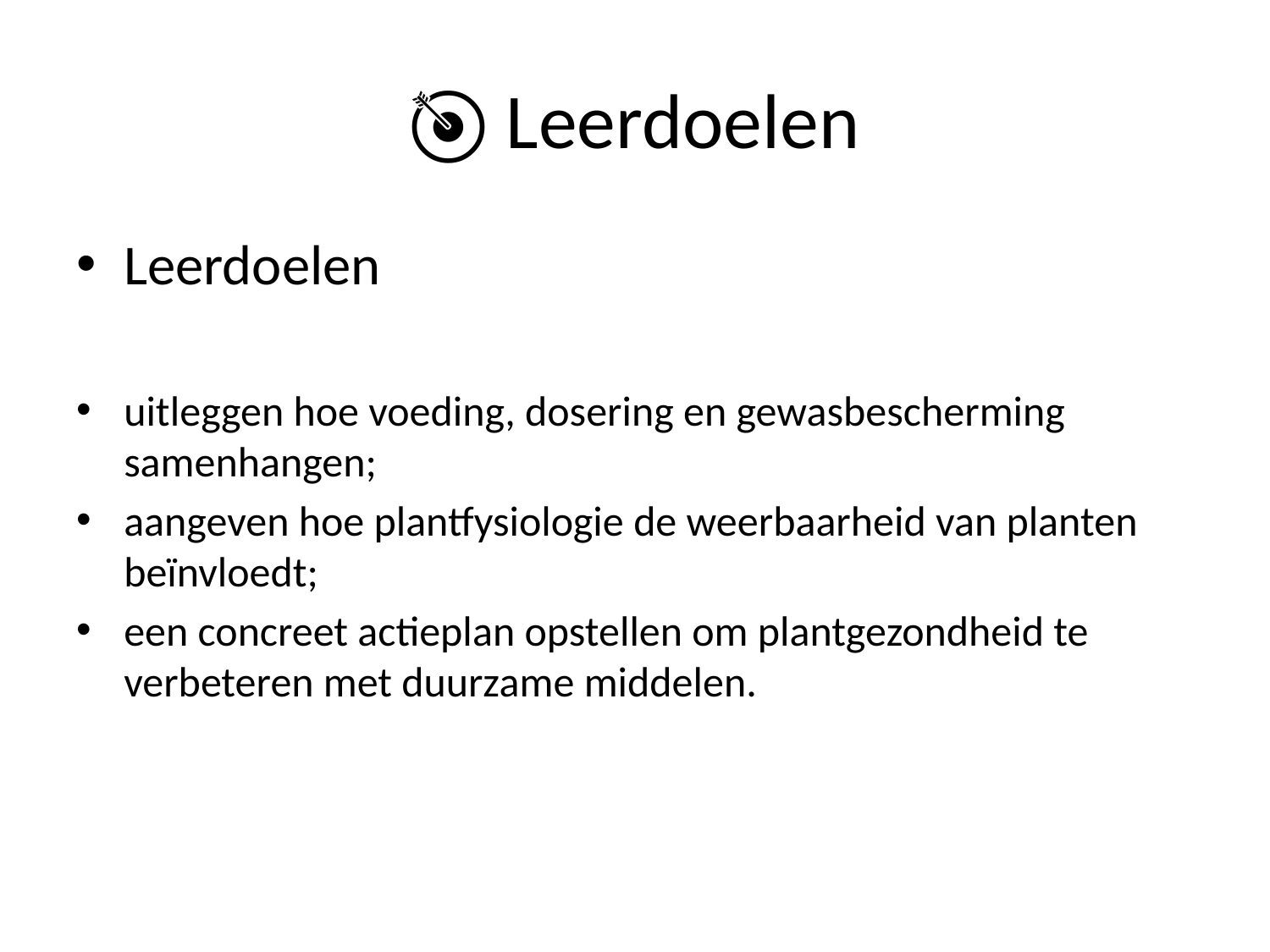

# 🎯 Leerdoelen
Leerdoelen

uitleggen hoe voeding, dosering en gewasbescherming samenhangen;
aangeven hoe plantfysiologie de weerbaarheid van planten beïnvloedt;
een concreet actieplan opstellen om plantgezondheid te verbeteren met duurzame middelen.